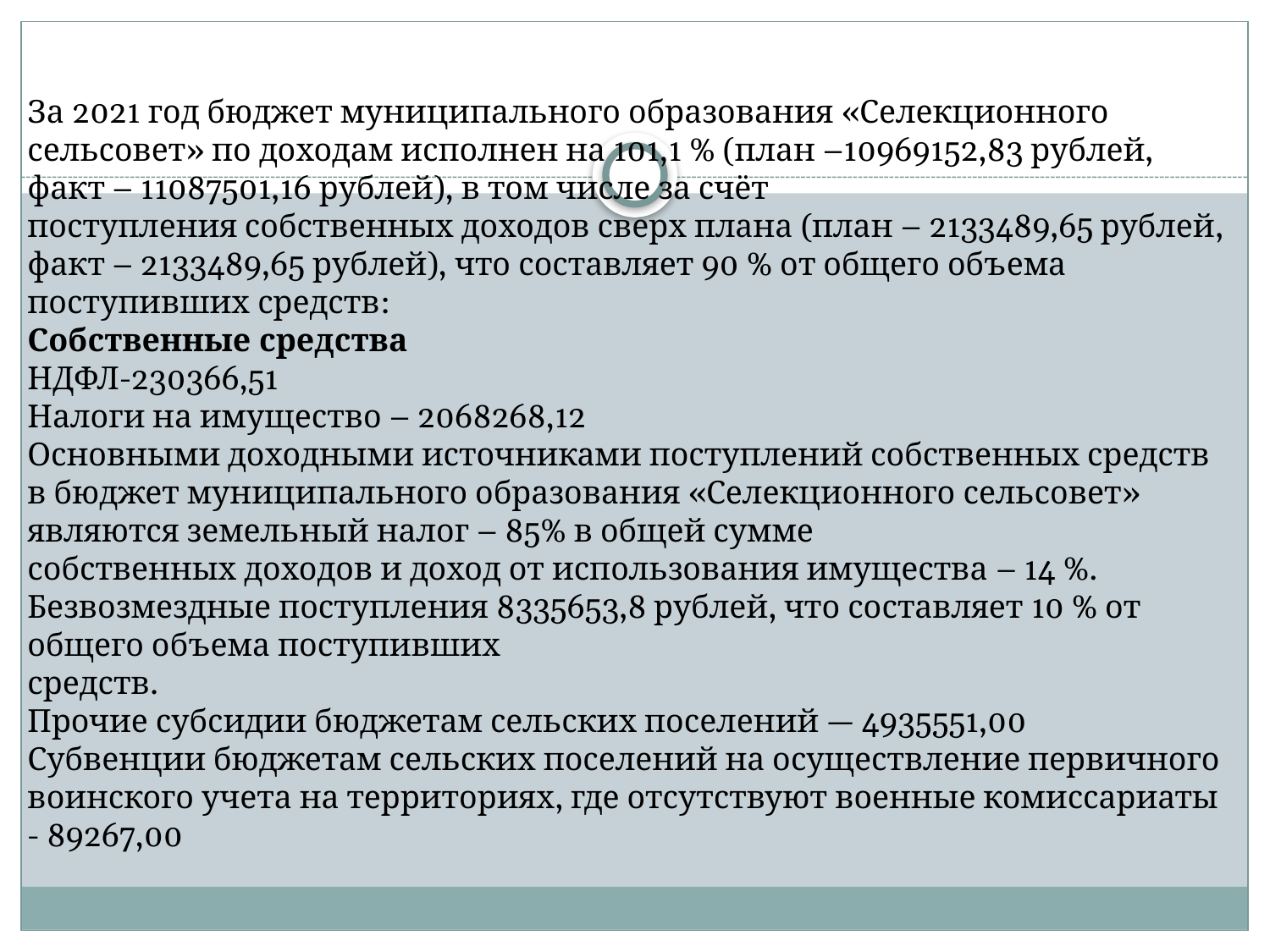

За 2021 год бюджет муниципального образования «Селекционного сельсовет» по доходам исполнен на 101,1 % (план –10969152,83 рублей, факт – 11087501,16 рублей), в том числе за счёт
поступления собственных доходов сверх плана (план – 2133489,65 рублей, факт – 2133489,65 рублей), что составляет 90 % от общего объема поступивших средств:
Собственные средства
НДФЛ-230366,51
Налоги на имущество – 2068268,12
Основными доходными источниками поступлений собственных средств в бюджет муниципального образования «Селекционного сельсовет» являются земельный налог – 85% в общей сумме
собственных доходов и доход от использования имущества – 14 %.
Безвозмездные поступления 8335653,8 рублей, что составляет 10 % от общего объема поступивших
средств.
Прочие субсидии бюджетам сельских поселений — 4935551,00
Субвенции бюджетам сельских поселений на осуществление первичного воинского учета на территориях, где отсутствуют военные комиссариаты - 89267,00